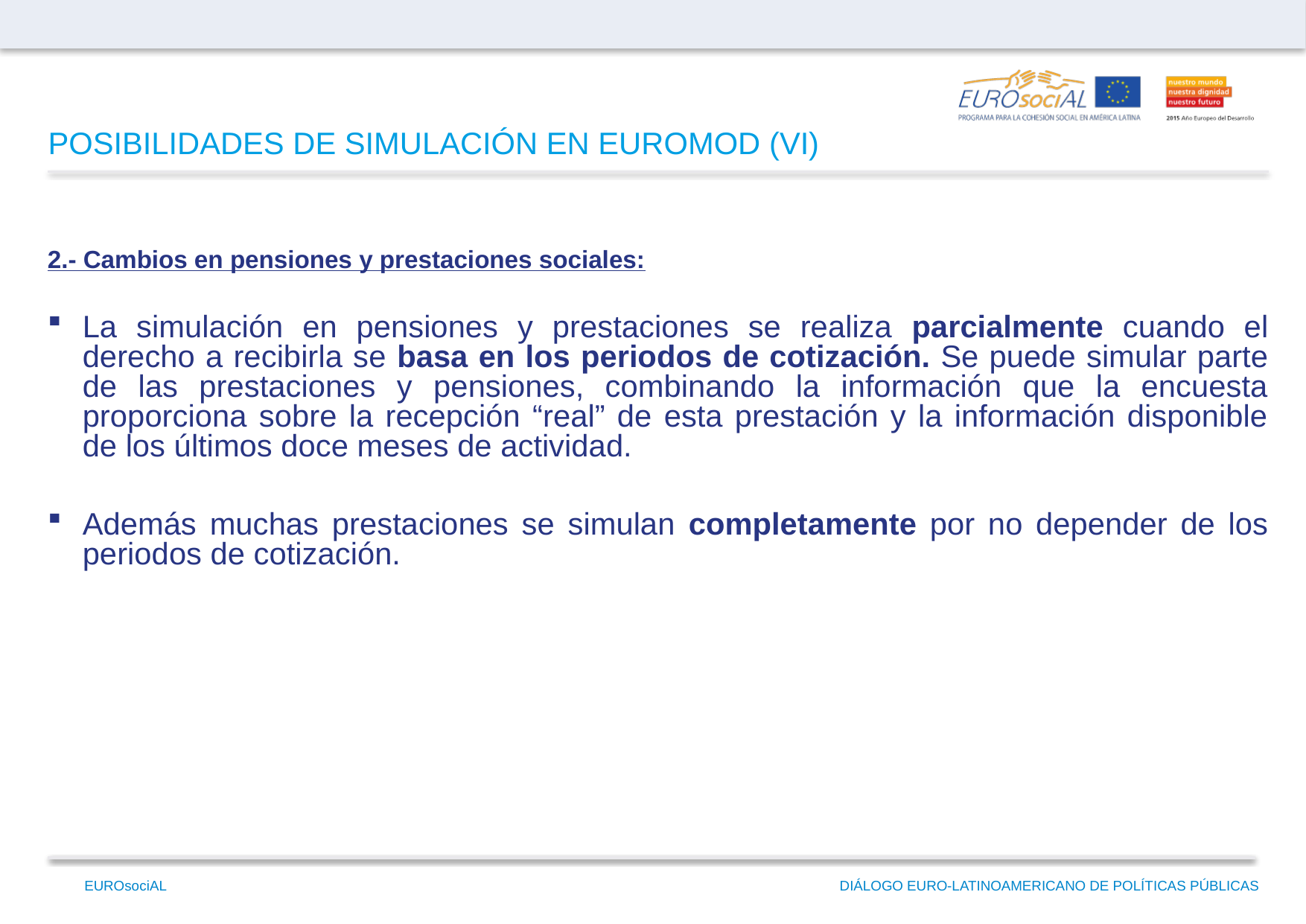

POSIBILIDADES DE SIMULACIÓN EN EUROMOD (VI)

2.- Cambios en pensiones y prestaciones sociales:

La simulación en pensiones y prestaciones se realiza parcialmente cuando el derecho a recibirla se basa en los periodos de cotización. Se puede simular parte de las prestaciones y pensiones, combinando la información que la encuesta proporciona sobre la recepción “real” de esta prestación y la información disponible de los últimos doce meses de actividad.

Además muchas prestaciones se simulan completamente por no depender de los periodos de cotización.